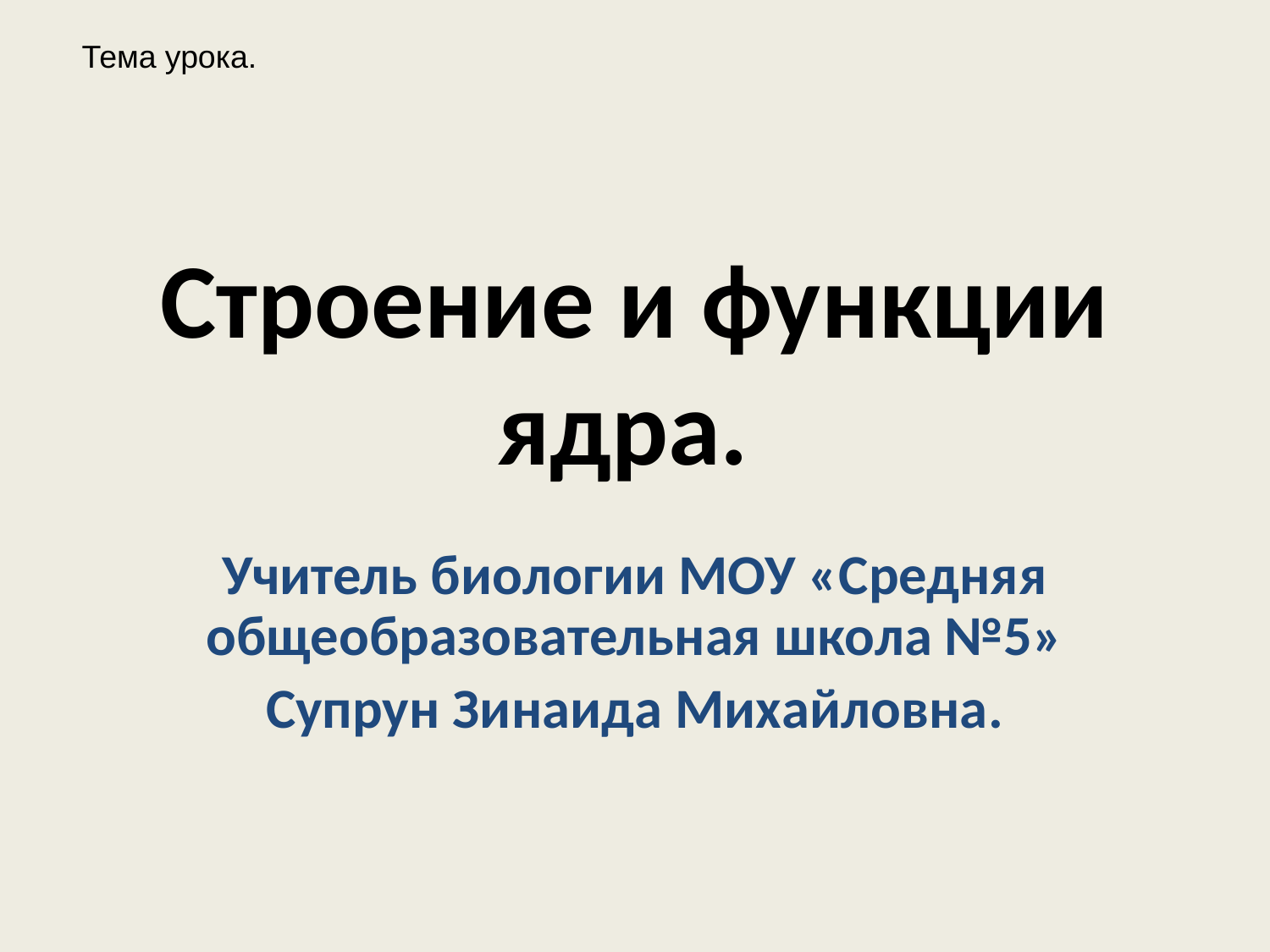

Тема урока.
# Строение и функции ядра.
Учитель биологии МОУ «Средняя общеобразовательная школа №5»
Супрун Зинаида Михайловна.